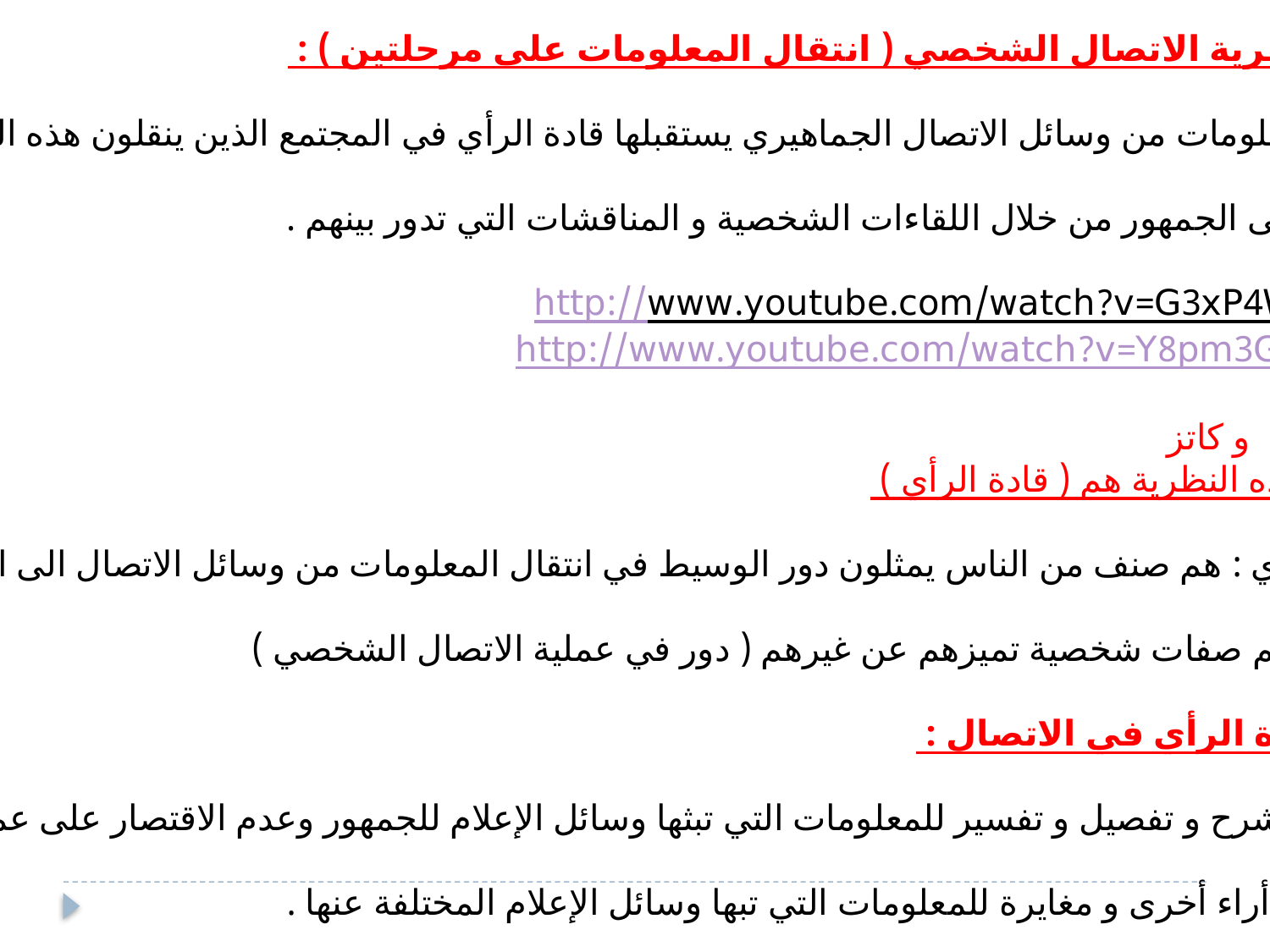

ثانيا : نظرية الاتصال الشخصي ( انتقال المعلومات على مرحلتين ) :

تدفق المعلومات من وسائل الاتصال الجماهيري يستقبلها قادة الرأي في المجتمع الذين ينقلون هذه المعلومات

بدورهم الى الجمهور من خلال اللقاءات الشخصية و المناقشات التي تدور بينهم .

http://www.youtube.com/watch?v=G3xP4W6hnMs
http://www.youtube.com/watch?v=Y8pm3G7HPYM

لازارفيلد   و كاتز
 محور هذه النظرية هم ( قادة الرأي )

قادة الرأي : هم صنف من الناس يمثلون دور الوسيط في انتقال المعلومات من وسائل الاتصال الى الجماهير

ليست لهم صفات شخصية تميزهم عن غيرهم ( دور في عملية الاتصال الشخصي )

دور قادة الرأي في الاتصال :

1 تقديم شرح و تفصيل و تفسير للمعلومات التي تبثها وسائل الإعلام للجمهور وعدم الاقتصار على عملية النقل

2- تقديم أراء أخرى و مغايرة للمعلومات التي تبها وسائل الإعلام المختلفة عنها .